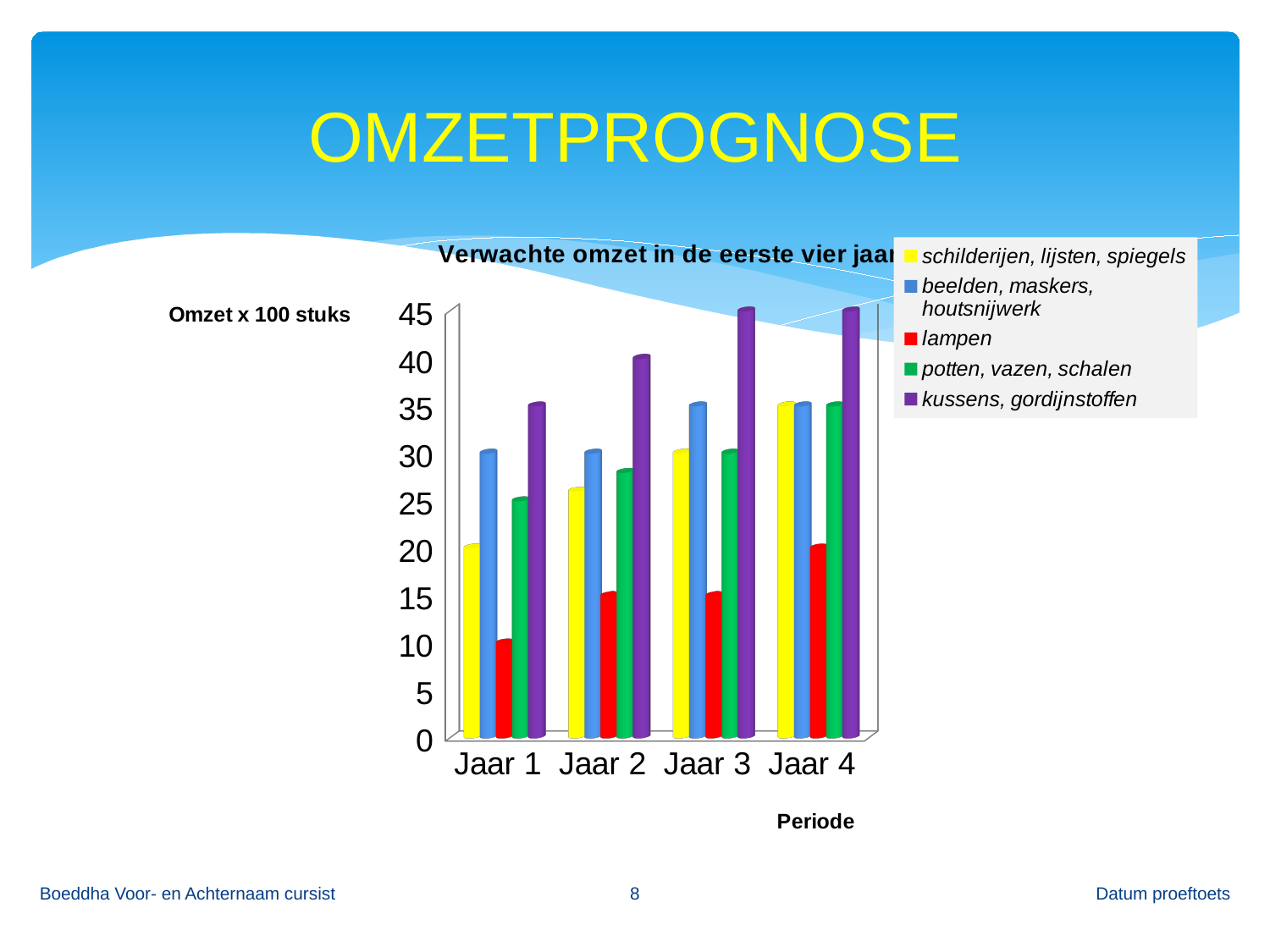

# OMZETPROGNOSE

[unsupported chart]

8
Boeddha Voor- en Achternaam cursist
Datum proeftoets